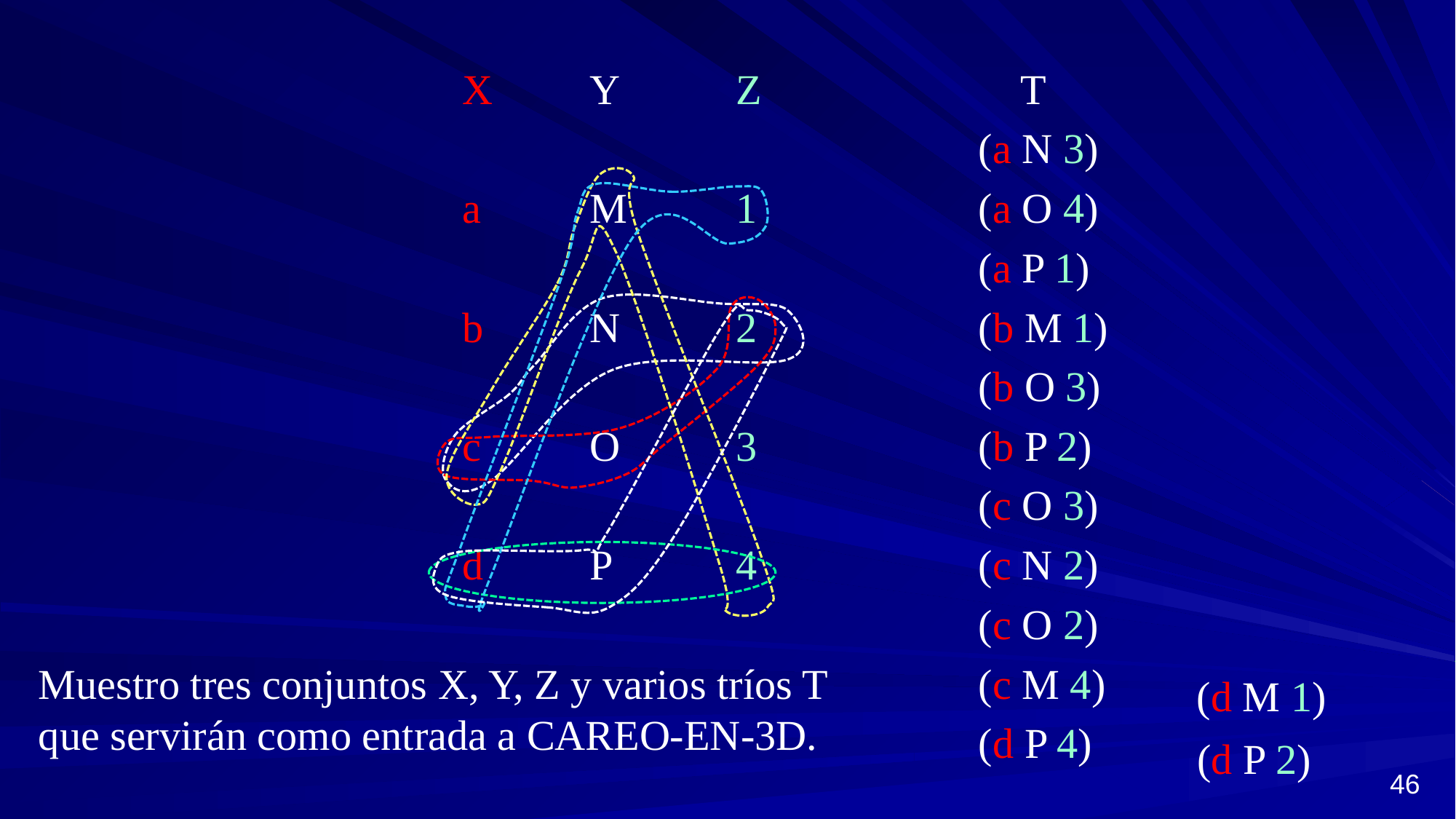

Z

1

2

3

4
    T
(a N 3)
(a O 4)
(a P 1)
(b M 1)
(b O 3)
(b P 2)
(c O 3)
(c N 2)
(c O 2)
(c M 4)
(d P 4)
X

a

b

c

d
Y

M

N

O

P

Muestro tres conjuntos X, Y, Z y varios tríos T que servirán como entrada a CAREO-EN-3D.
(d M 1)
(d P 2)
46